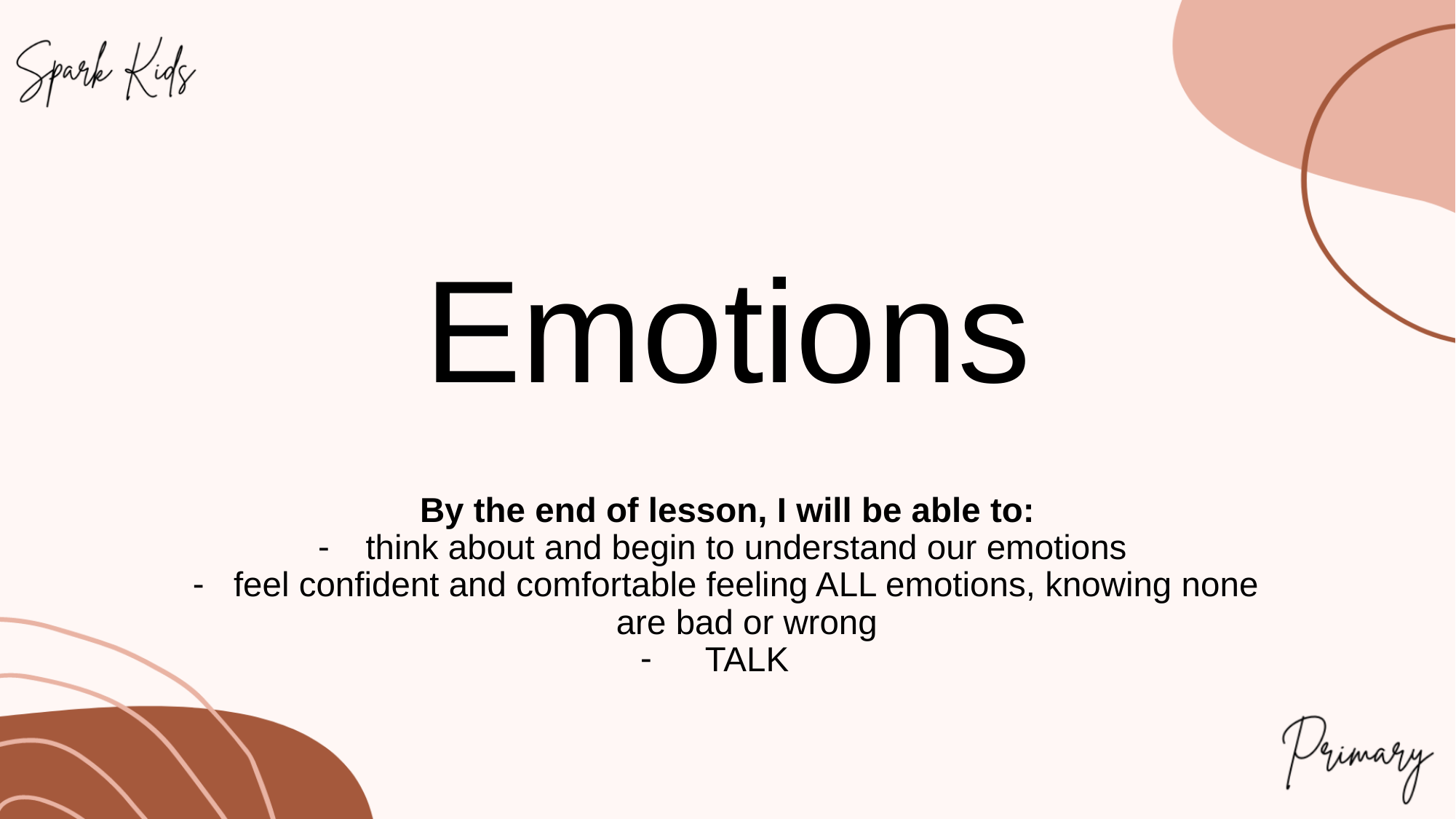

# Emotions
By the end of lesson, I will be able to:
think about and begin to understand our emotions
feel confident and comfortable feeling ALL emotions, knowing none are bad or wrong
TALK